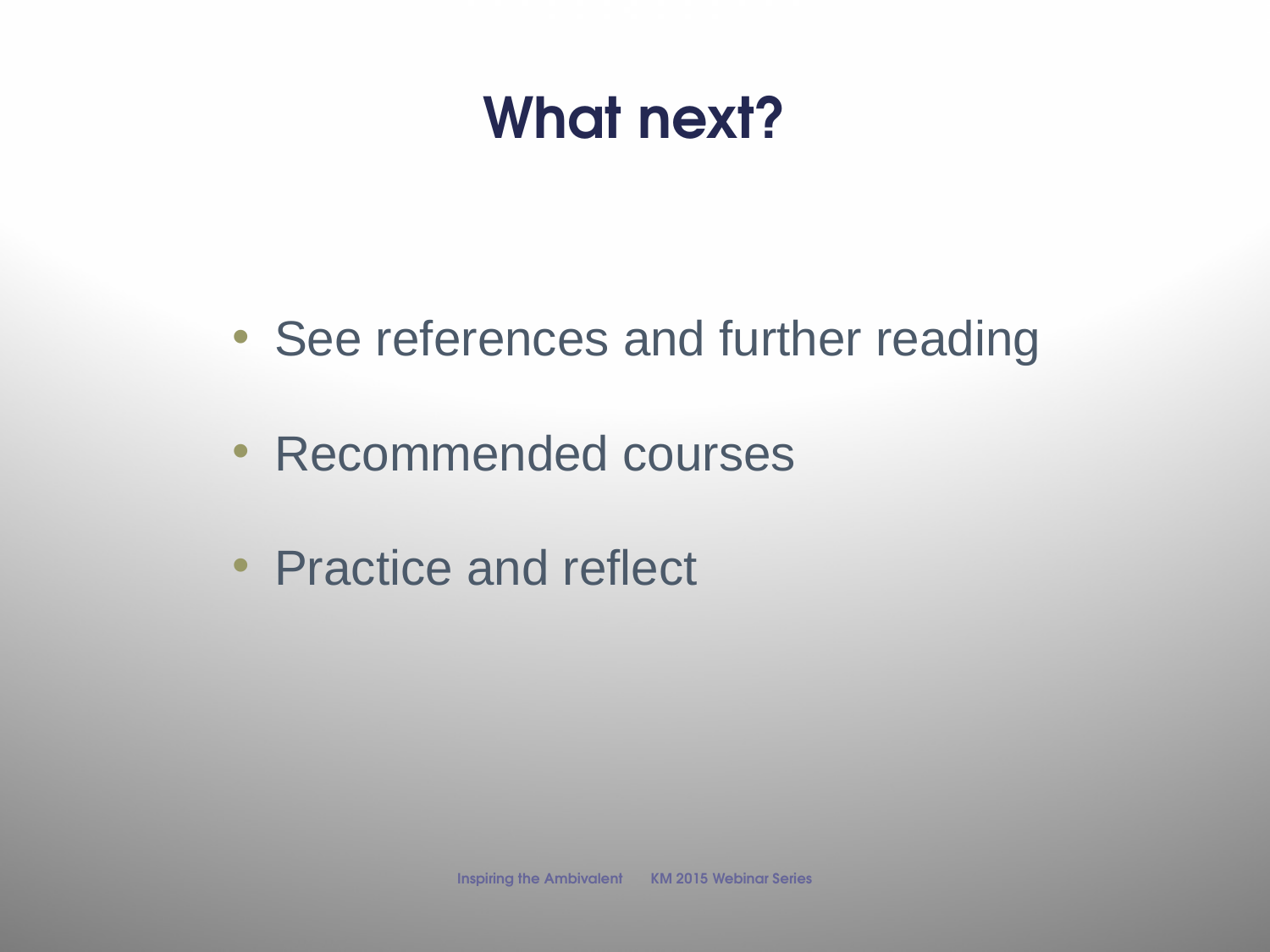

# What next?

See references and further reading

Recommended courses

Practice and reflect

Inspiring the Ambivalent       KM 2015 Webinar Series